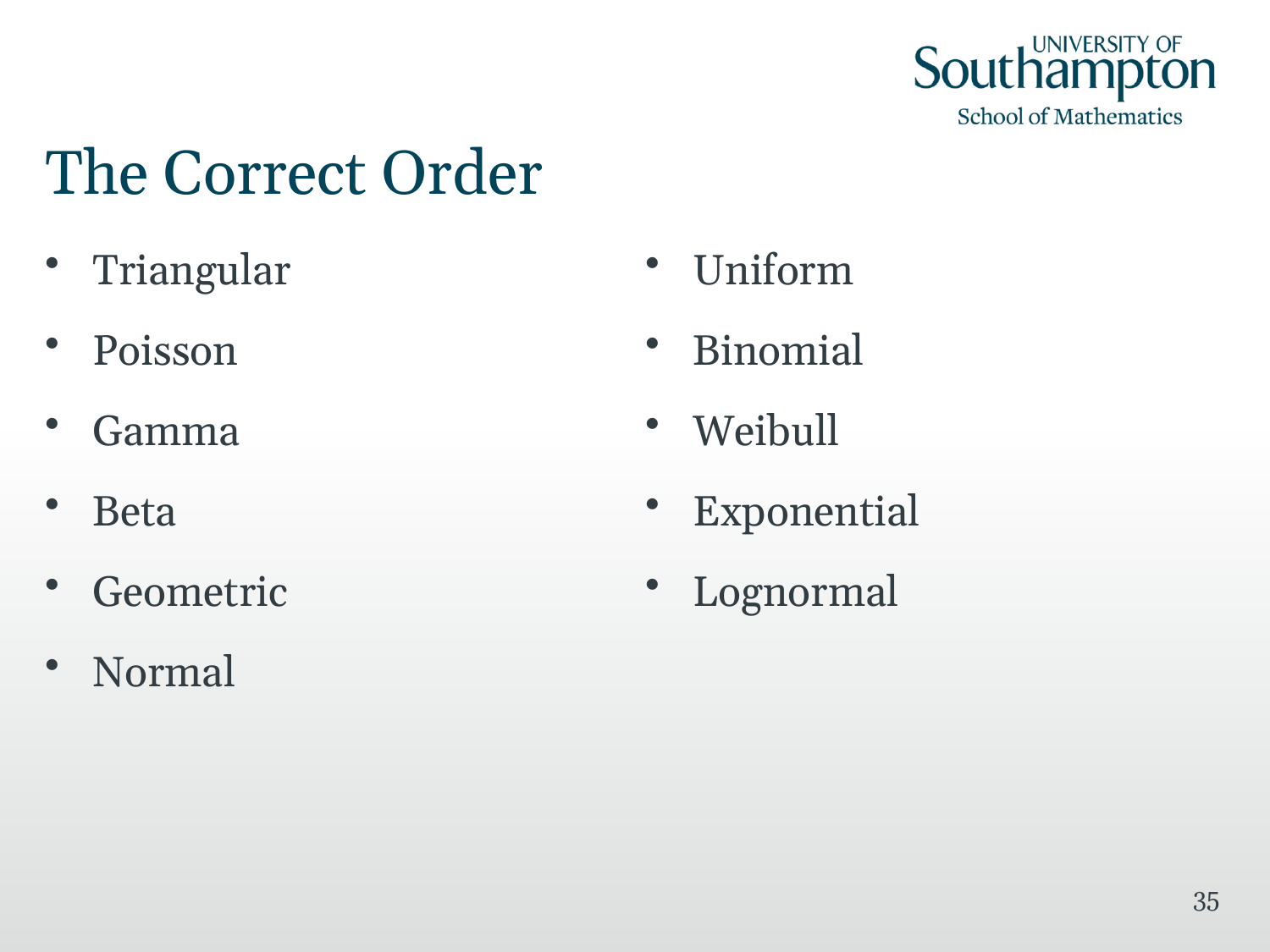

# The Correct Order
Triangular
Poisson
Gamma
Beta
Geometric
Normal
Uniform
Binomial
Weibull
Exponential
Lognormal

35